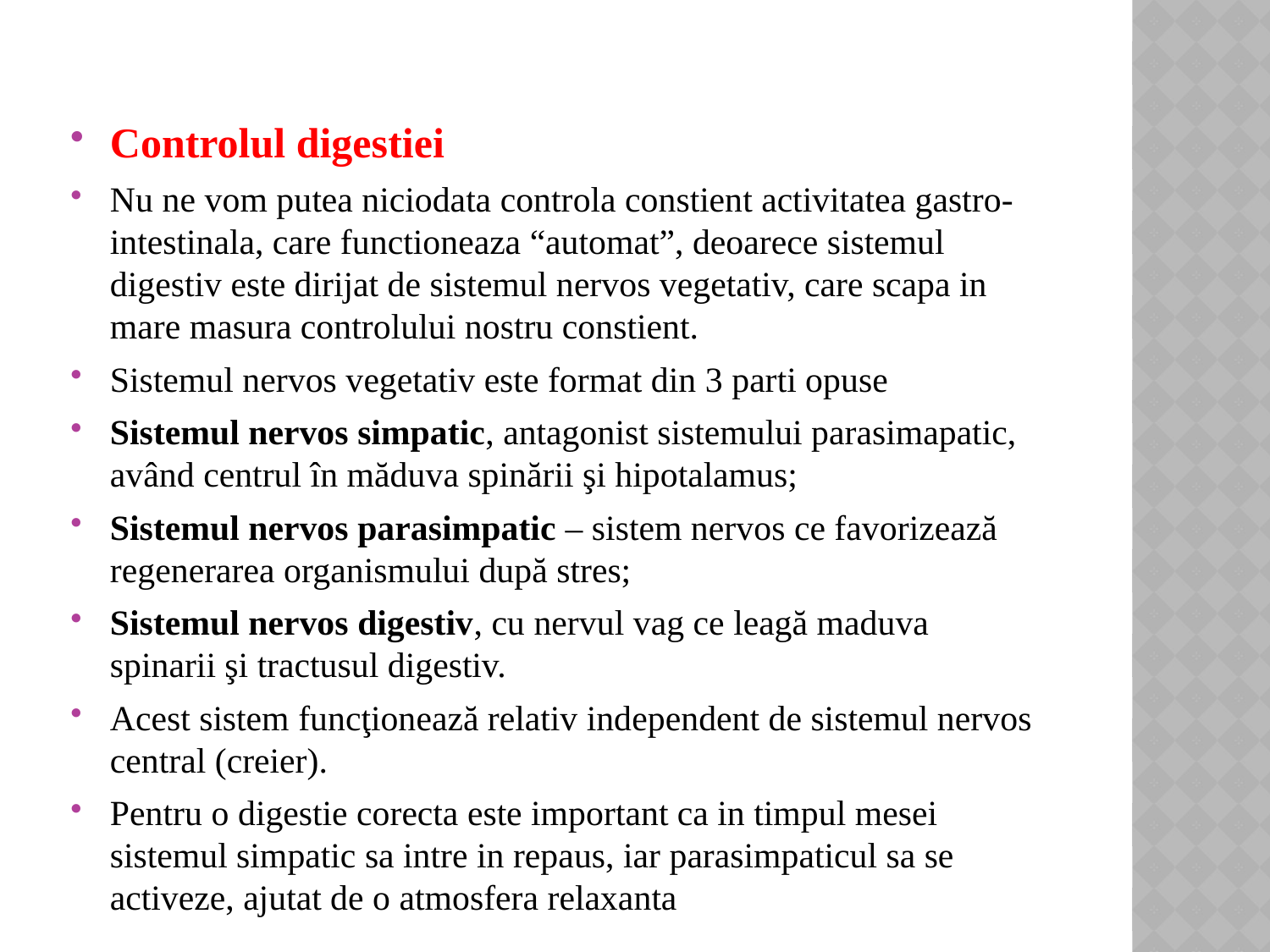

Controlul digestiei
Nu ne vom putea niciodata controla constient activitatea gastro- intestinala, care functioneaza “automat”, deoarece sistemul digestiv este dirijat de sistemul nervos vegetativ, care scapa in mare masura controlului nostru constient.
Sistemul nervos vegetativ este format din 3 parti opuse
Sistemul nervos simpatic, antagonist sistemului parasimapatic, având centrul în măduva spinării şi hipotalamus;
Sistemul nervos parasimpatic – sistem nervos ce favorizează regenerarea organismului după stres;
Sistemul nervos digestiv, cu nervul vag ce leagă maduva spinarii şi tractusul digestiv.
Acest sistem funcţionează relativ independent de sistemul nervos central (creier).
Pentru o digestie corecta este important ca in timpul mesei sistemul simpatic sa intre in repaus, iar parasimpaticul sa se activeze, ajutat de o atmosfera relaxanta